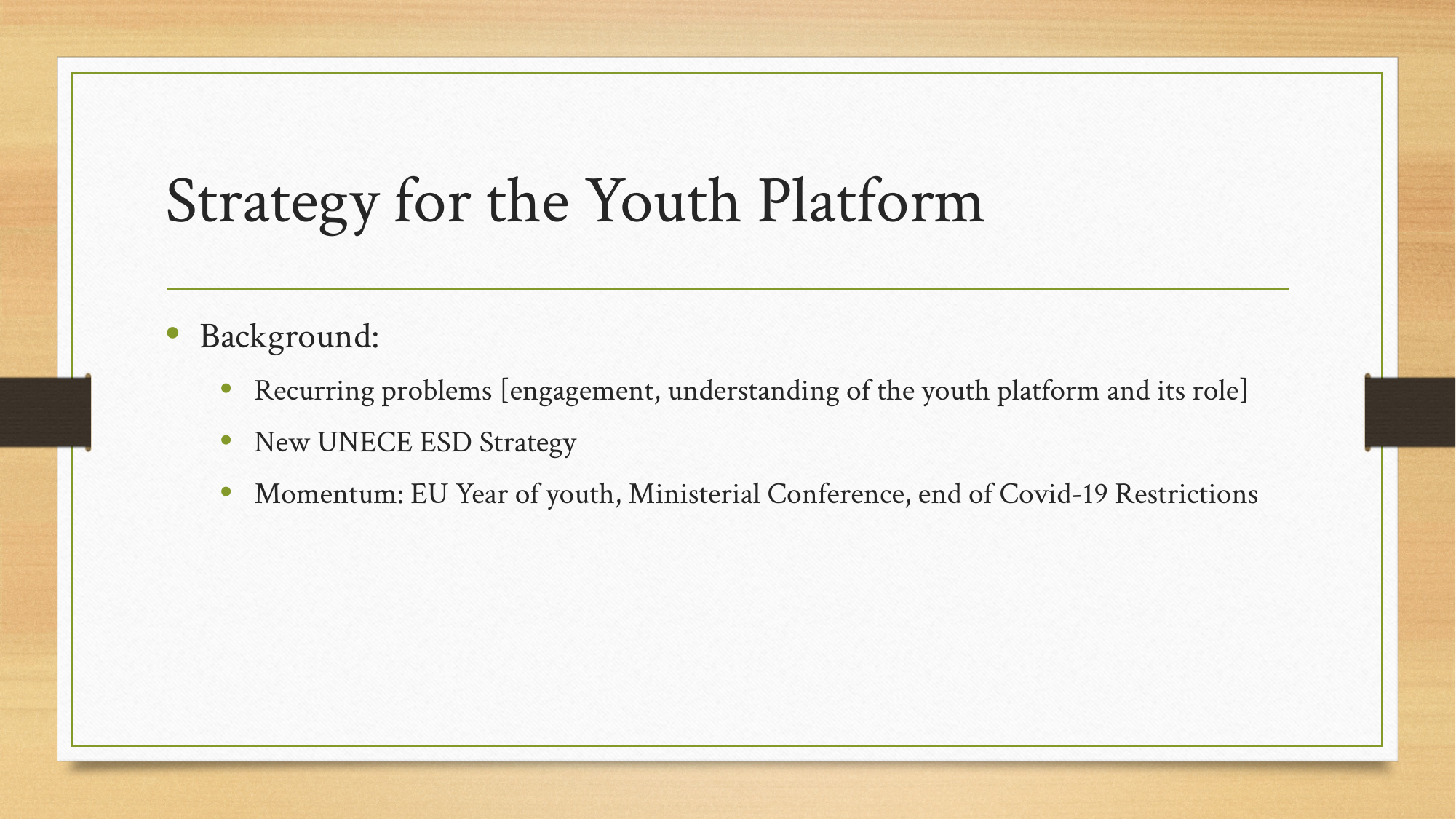

# Strategy for the Youth Platform
Background:
Recurring problems [engagement, understanding of the youth platform and its role]
New UNECE ESD Strategy
Momentum: EU Year of youth, Ministerial Conference, end of Covid-19 Restrictions